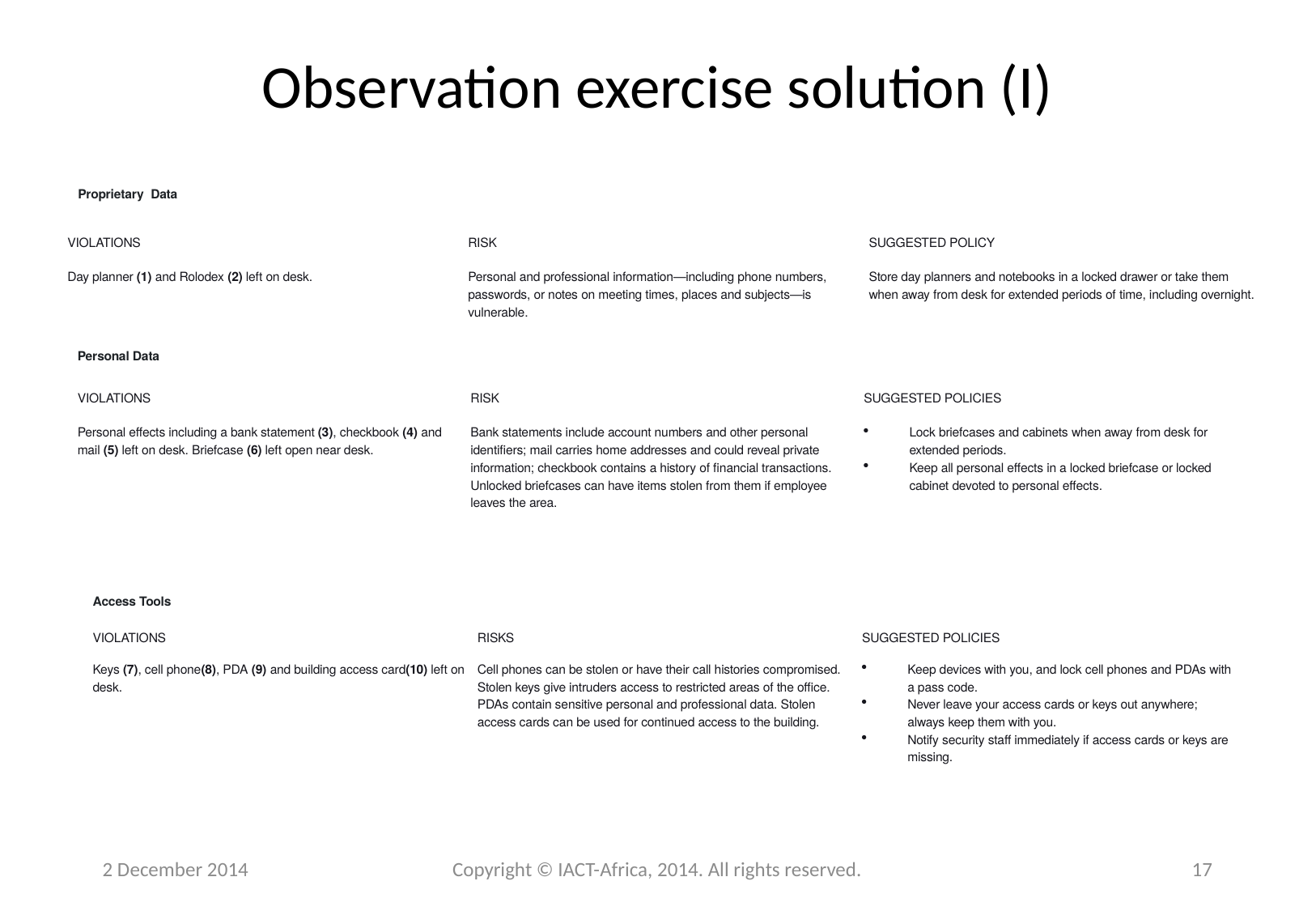

# Observation exercise solution (I)
Proprietary Data
| VIOLATIONS | RISK | SUGGESTED POLICY |
| --- | --- | --- |
| Day planner (1) and Rolodex (2) left on desk. | Personal and professional information—including phone numbers, passwords, or notes on meeting times, places and subjects—is vulnerable. | Store day planners and notebooks in a locked drawer or take them when away from desk for extended periods of time, including overnight. |
| Personal Data |  |  |
| --- | --- | --- |
| VIOLATIONS | RISK | SUGGESTED POLICIES |
| Personal effects including a bank statement (3), checkbook (4) and mail (5) left on desk. Briefcase (6) left open near desk. | Bank statements include account numbers and other personal identifiers; mail carries home addresses and could reveal private information; checkbook contains a history of financial transactions. Unlocked briefcases can have items stolen from them if employee leaves the area. | Lock briefcases and cabinets when away from desk for extended periods. Keep all personal effects in a locked briefcase or locked cabinet devoted to personal effects. |
| Access Tools |  |  |
| --- | --- | --- |
| VIOLATIONS | RISKS | SUGGESTED POLICIES |
| Keys (7), cell phone(8), PDA (9) and building access card(10) left on desk. | Cell phones can be stolen or have their call histories compromised. Stolen keys give intruders access to restricted areas of the office. PDAs contain sensitive personal and professional data. Stolen access cards can be used for continued access to the building. | Keep devices with you, and lock cell phones and PDAs with a pass code. Never leave your access cards or keys out anywhere; always keep them with you. Notify security staff immediately if access cards or keys are missing. |
2 December 2014
Copyright © IACT-Africa, 2014. All rights reserved.
17